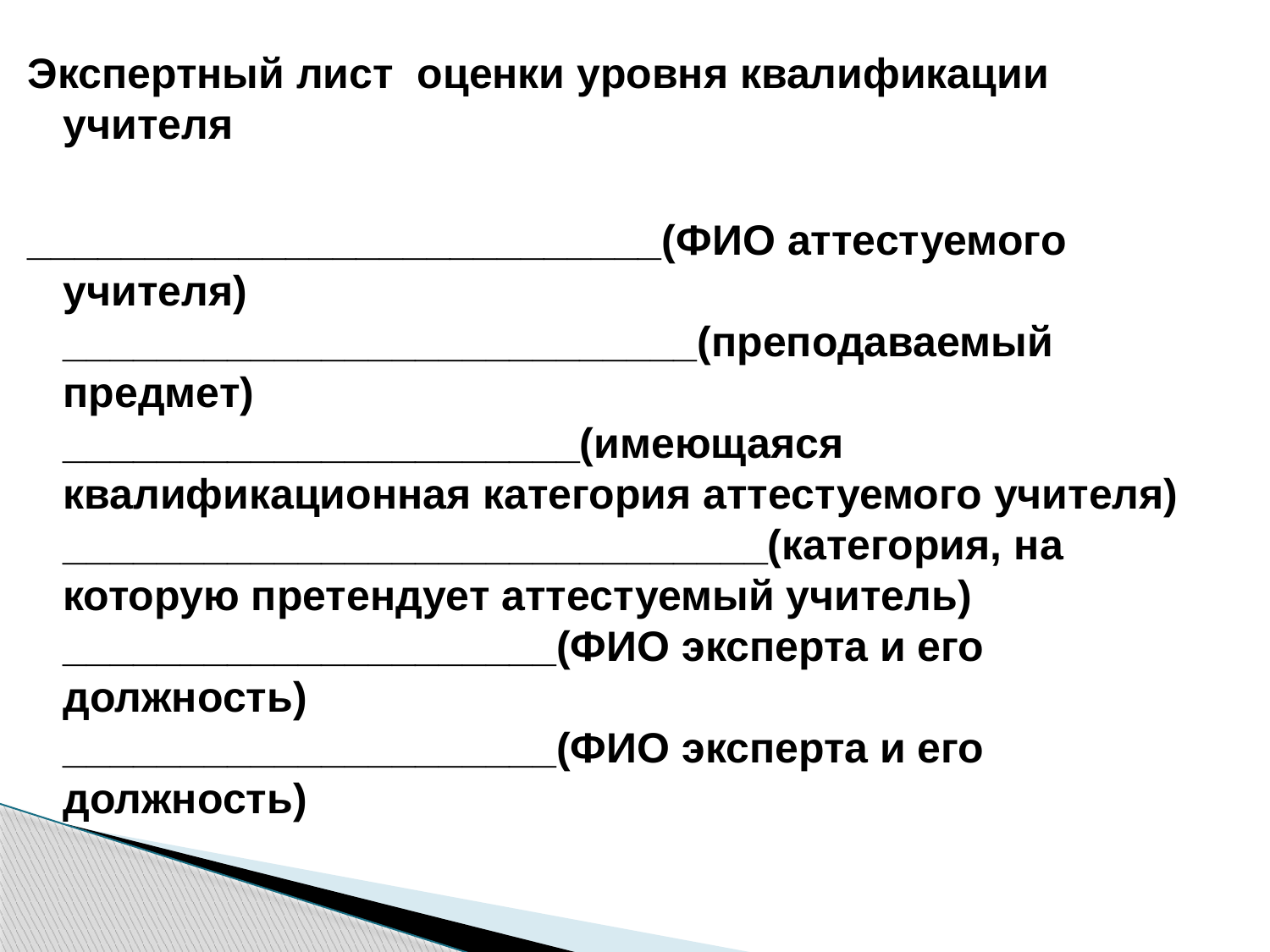

Экспертный лист  оценки уровня квалификации учителя

___________________________(ФИО аттестуемого учителя)
___________________________(преподаваемый предмет)
______________________(имеющаяся квалификационная категория аттестуемого учителя)
______________________________(категория, на которую претендует аттестуемый учитель)
_____________________(ФИО эксперта и его должность)
_____________________(ФИО эксперта и его должность)